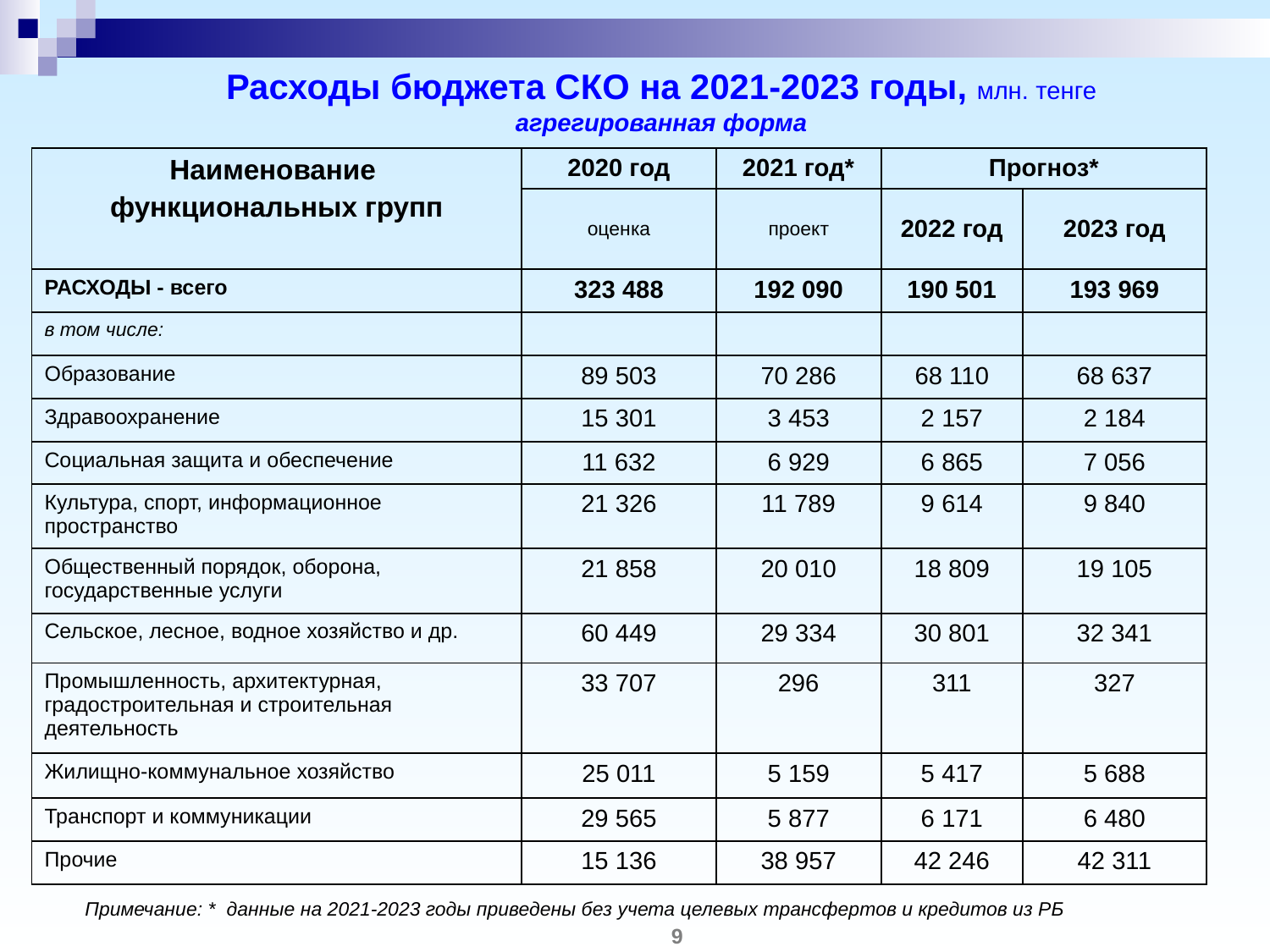

# Расходы бюджета СКО на 2021-2023 годы, млн. тенге агрегированная форма
| Наименование функциональных групп | 2020 год | 2021 год\* | Прогноз\* |  |
| --- | --- | --- | --- | --- |
|  | оценка | проект | 2022 год | 2023 год |
| РАСХОДЫ - всего | 323 488 | 192 090 | 190 501 | 193 969 |
| в том числе: |  |  |  |  |
| Образование | 89 503 | 70 286 | 68 110 | 68 637 |
| Здравоохранение | 15 301 | 3 453 | 2 157 | 2 184 |
| Социальная защита и обеспечение | 11 632 | 6 929 | 6 865 | 7 056 |
| Культура, спорт, информационное пространство | 21 326 | 11 789 | 9 614 | 9 840 |
| Общественный порядок, оборона, государственные услуги | 21 858 | 20 010 | 18 809 | 19 105 |
| Сельское, лесное, водное хозяйство и др. | 60 449 | 29 334 | 30 801 | 32 341 |
| Промышленность, архитектурная, градостроительная и строительная деятельность | 33 707 | 296 | 311 | 327 |
| Жилищно-коммунальное хозяйство | 25 011 | 5 159 | 5 417 | 5 688 |
| Транспорт и коммуникации | 29 565 | 5 877 | 6 171 | 6 480 |
| Прочие | 15 136 | 38 957 | 42 246 | 42 311 |

Примечание: *  данные на 2021-2023 годы приведены без учета целевых трансфертов и кредитов из РБ
9